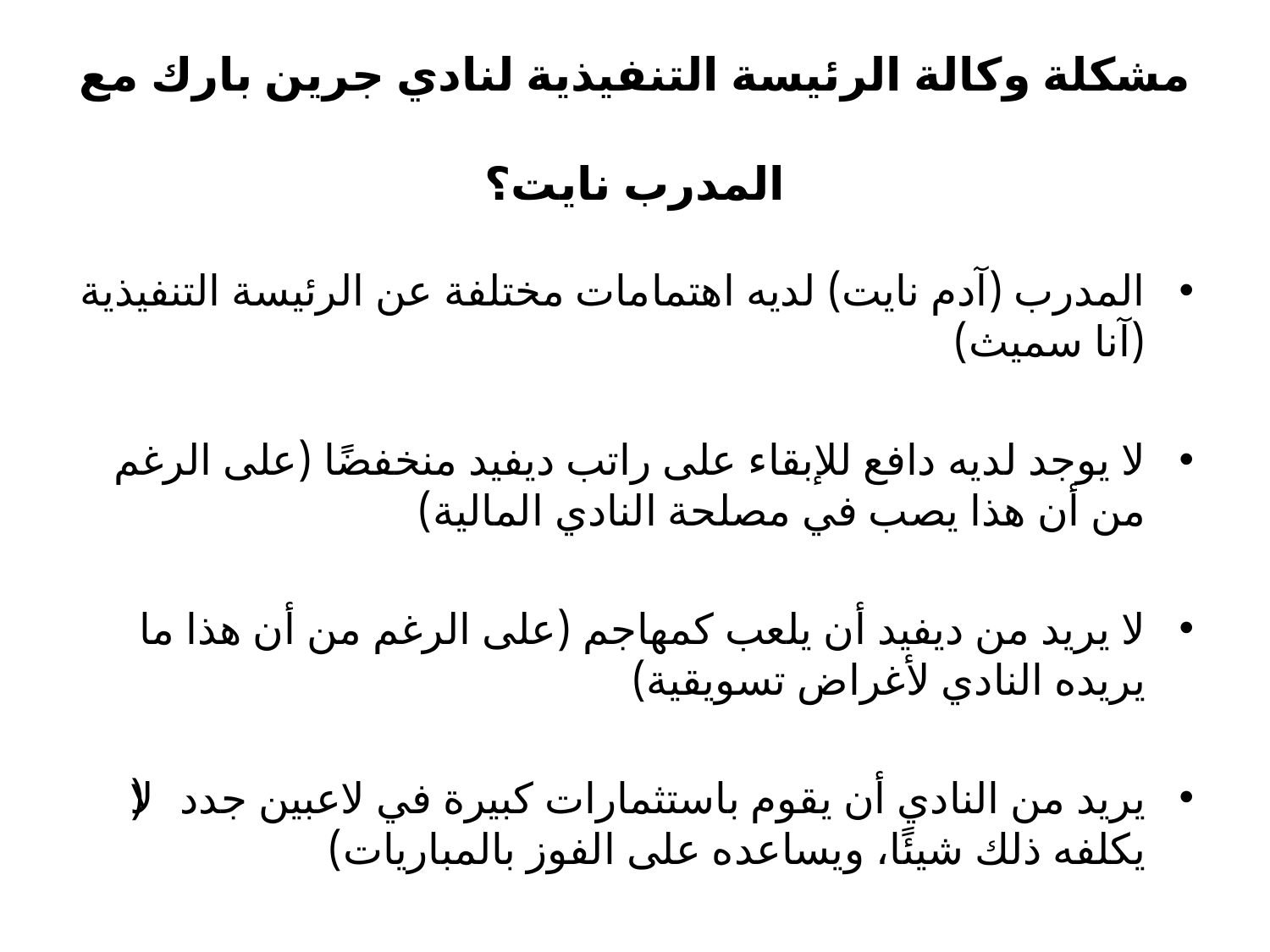

# مشكلة وكالة الرئيسة التنفيذية لنادي جرين بارك مع المدرب نايت؟
المدرب (آدم نايت) لديه اهتمامات مختلفة عن الرئيسة التنفيذية (آنا سميث)

لا يوجد لديه دافع للإبقاء على راتب ديفيد منخفضًا (على الرغم من أن هذا يصب في مصلحة النادي المالية)

لا يريد من ديفيد أن يلعب كمهاجم (على الرغم من أن هذا ما يريده النادي لأغراض تسويقية)

يريد من النادي أن يقوم باستثمارات كبيرة في لاعبين جدد (لا يكلفه ذلك شيئًا، ويساعده على الفوز بالمباريات)